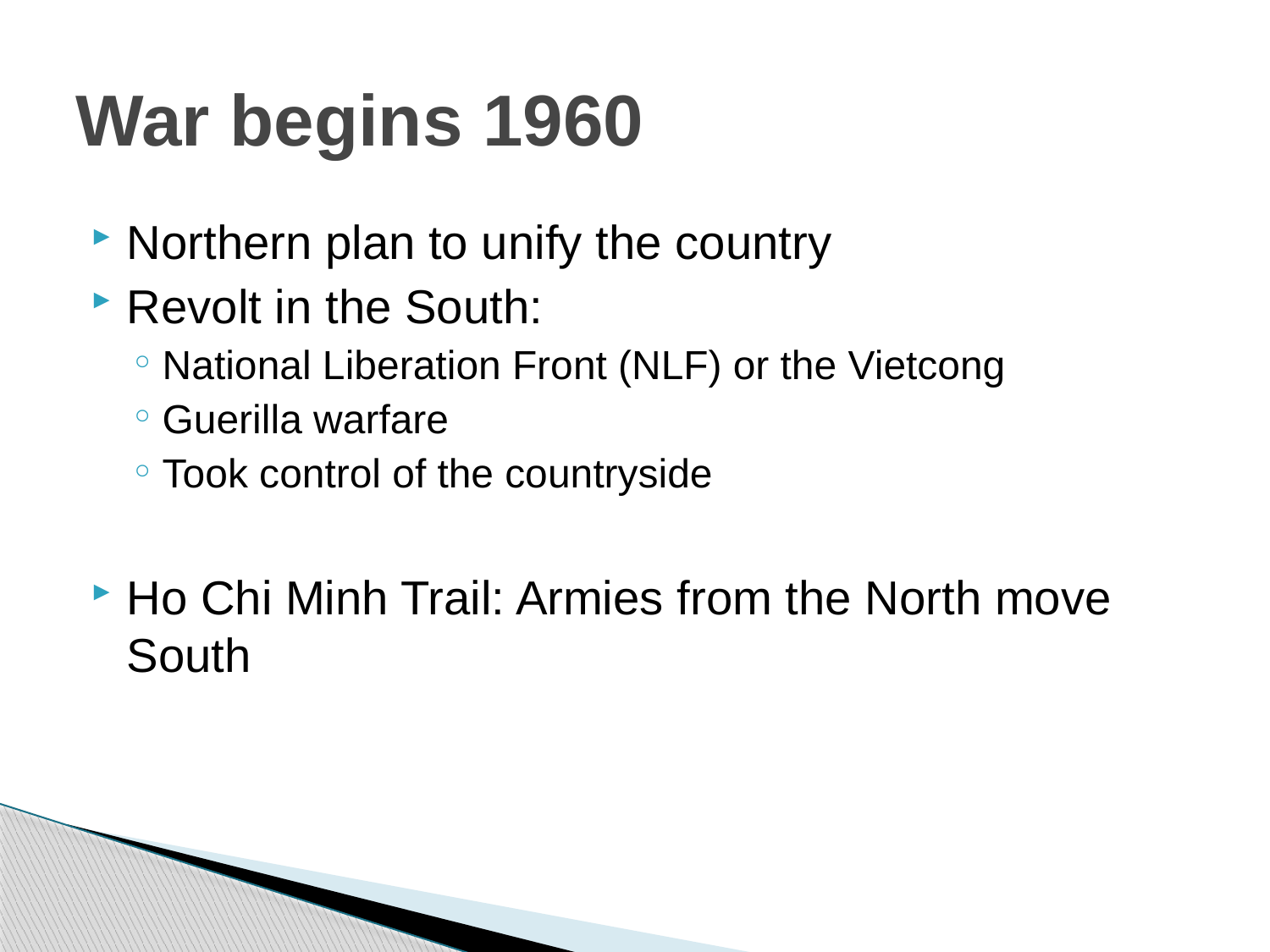

# War begins 1960
Northern plan to unify the country
Revolt in the South:
National Liberation Front (NLF) or the Vietcong
Guerilla warfare
Took control of the countryside

Ho Chi Minh Trail: Armies from the North move South